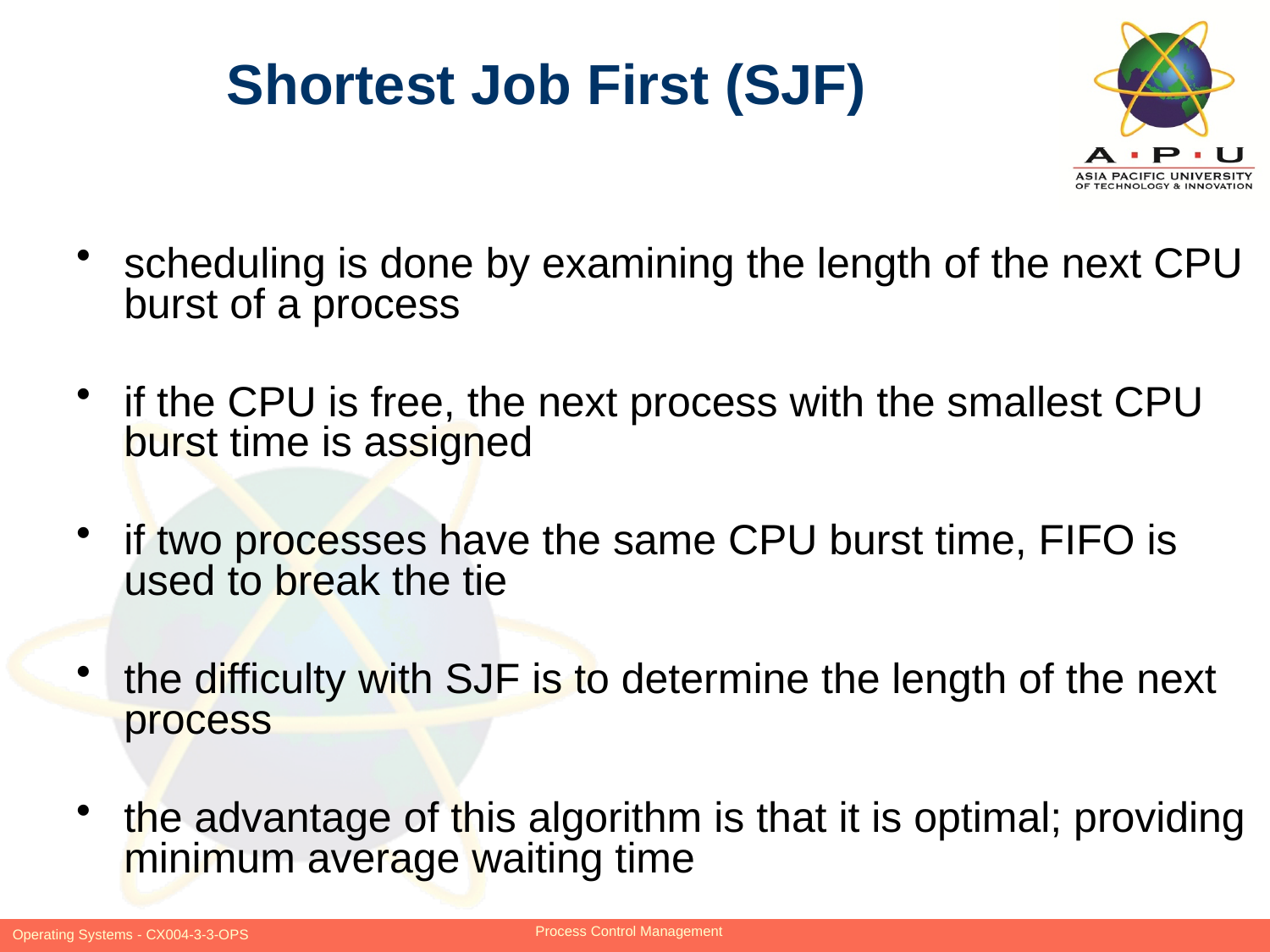

Shortest Job First (SJF)

scheduling is done by examining the length of the next CPU burst of a process

if the CPU is free, the next process with the smallest CPU burst time is assigned

if two processes have the same CPU burst time, FIFO is used to break the tie

the difficulty with SJF is to determine the length of the next process

the advantage of this algorithm is that it is optimal; providing minimum average waiting time

Slide 8 of 18